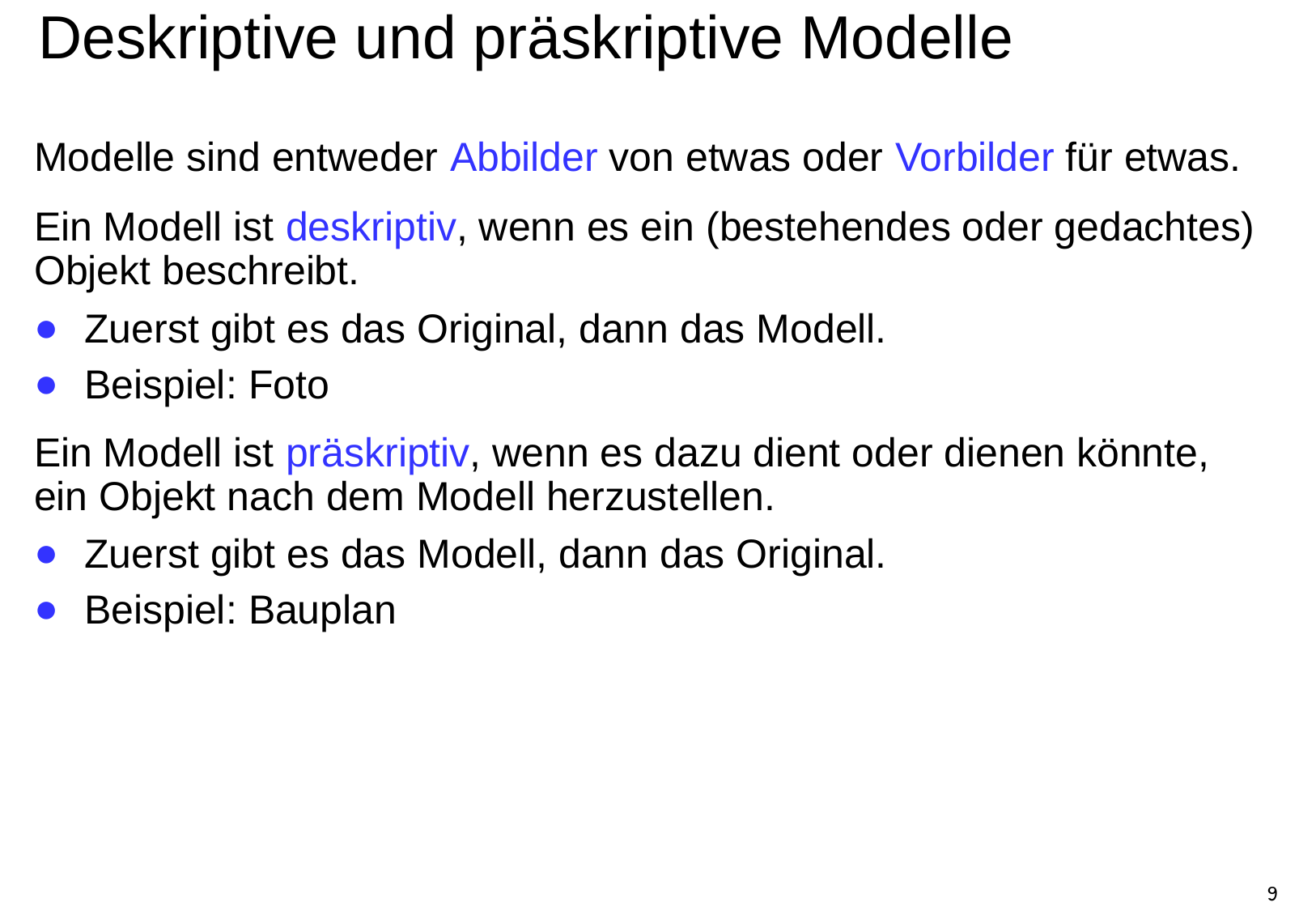

# Deskriptive und präskriptive Modelle
Modelle sind entweder Abbilder von etwas oder Vorbilder für etwas.
Ein Modell ist deskriptiv, wenn es ein (bestehendes oder gedachtes) Objekt beschreibt.
Zuerst gibt es das Original, dann das Modell.
Beispiel: Foto
Ein Modell ist präskriptiv, wenn es dazu dient oder dienen könnte, ein Objekt nach dem Modell herzustellen.
Zuerst gibt es das Modell, dann das Original.
Beispiel: Bauplan

9